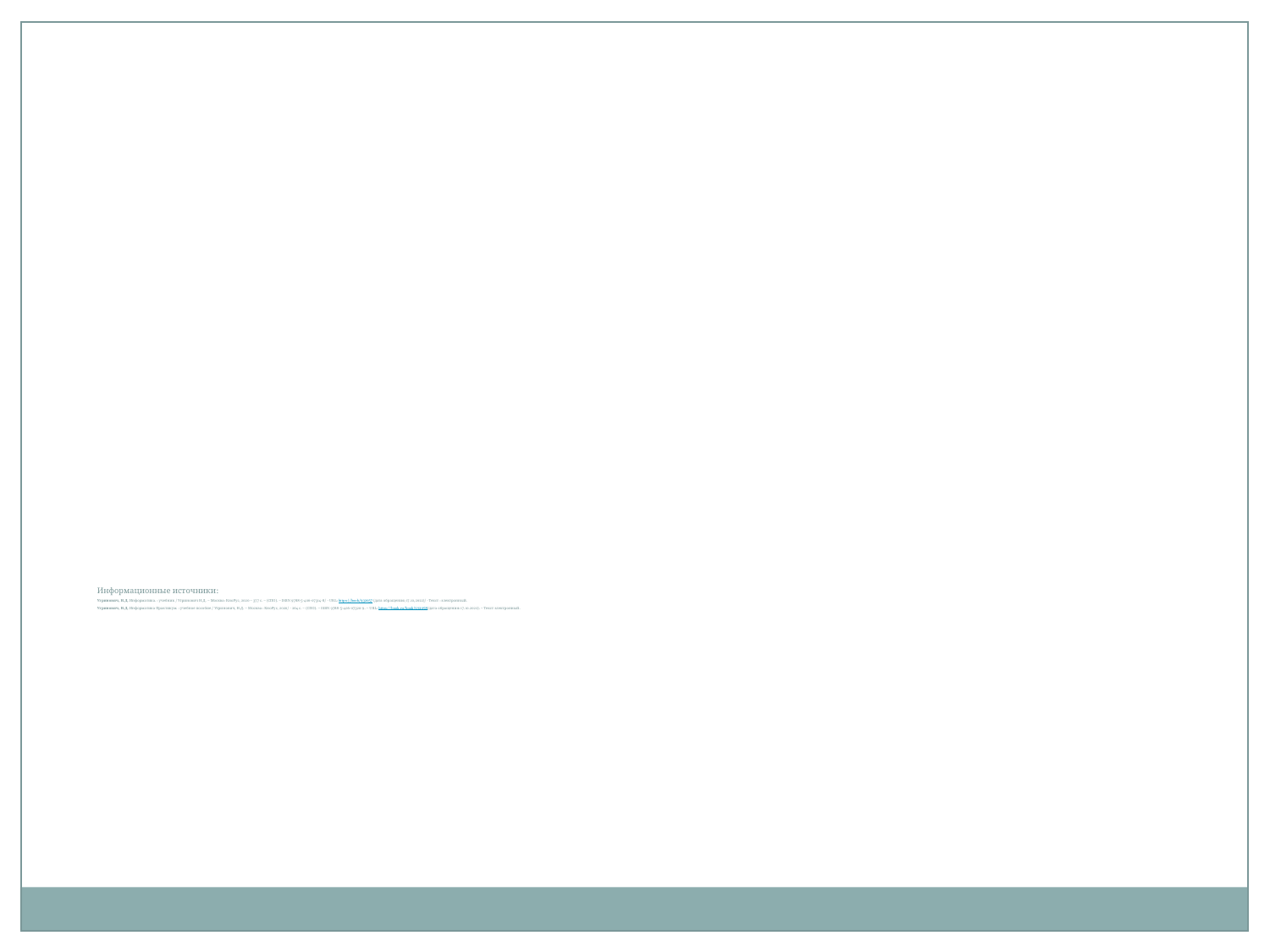

Информационные источники:
Угринович, Н.Д. Информатика. : учебник / Угринович Н.Д. – Москва: КноРус, 2020 – 377 с. – (СПО). – ISBN 9788-5-406-07314-8/ - URL: https://book/932057 (дата обращения; 17.10,2022)/ - Текст : электронный.
Угринович, Н.Д. Информатика Практикум. : учебное пособие / Угринович, Н.Д. – Москва : КноРус, 2020/ - 264 с. – (СПО). – ISBN 9788-5-406-07320-9. – URL: https://book.ru/book/932058 (дата обращения: 17.10.2022). – Текст электронный.